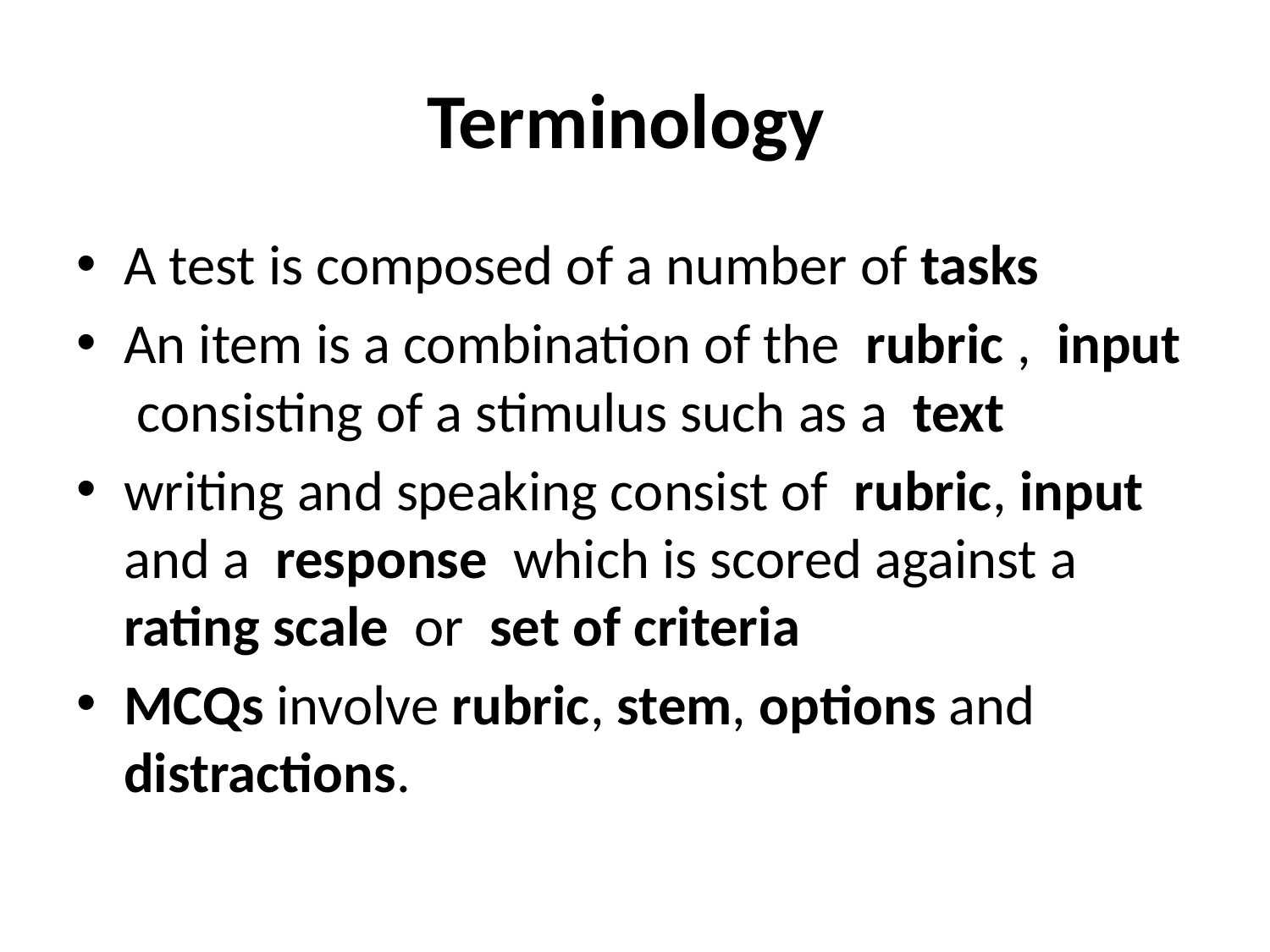

# Terminology
A test is composed of a number of tasks
An item is a combination of the  rubric ,  input  consisting of a stimulus such as a  text
writing and speaking consist of  rubric, input  and a  response  which is scored against a  rating scale  or  set of criteria
MCQs involve rubric, stem, options and distractions.